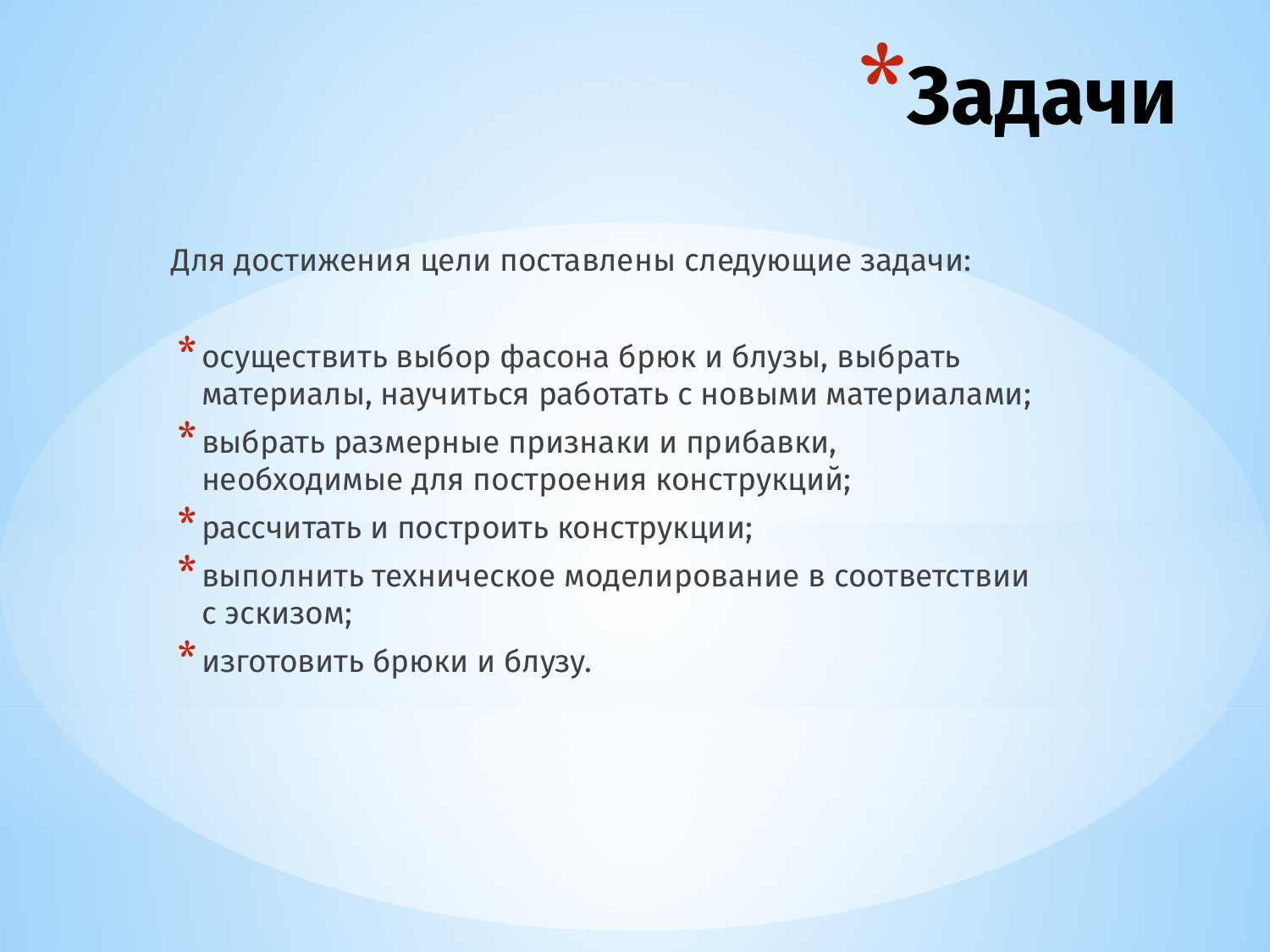

# Задачи
Для достижения цели поставлены следующие задачи:

осуществить выбор фасона брюк и блузы, выбрать материалы, научиться работать с новыми материалами;
выбрать размерные признаки и прибавки, необходимые для построения конструкций;
рассчитать и построить конструкции;
выполнить техническое моделирование в соответствии с эскизом;
изготовить брюки и блузу.